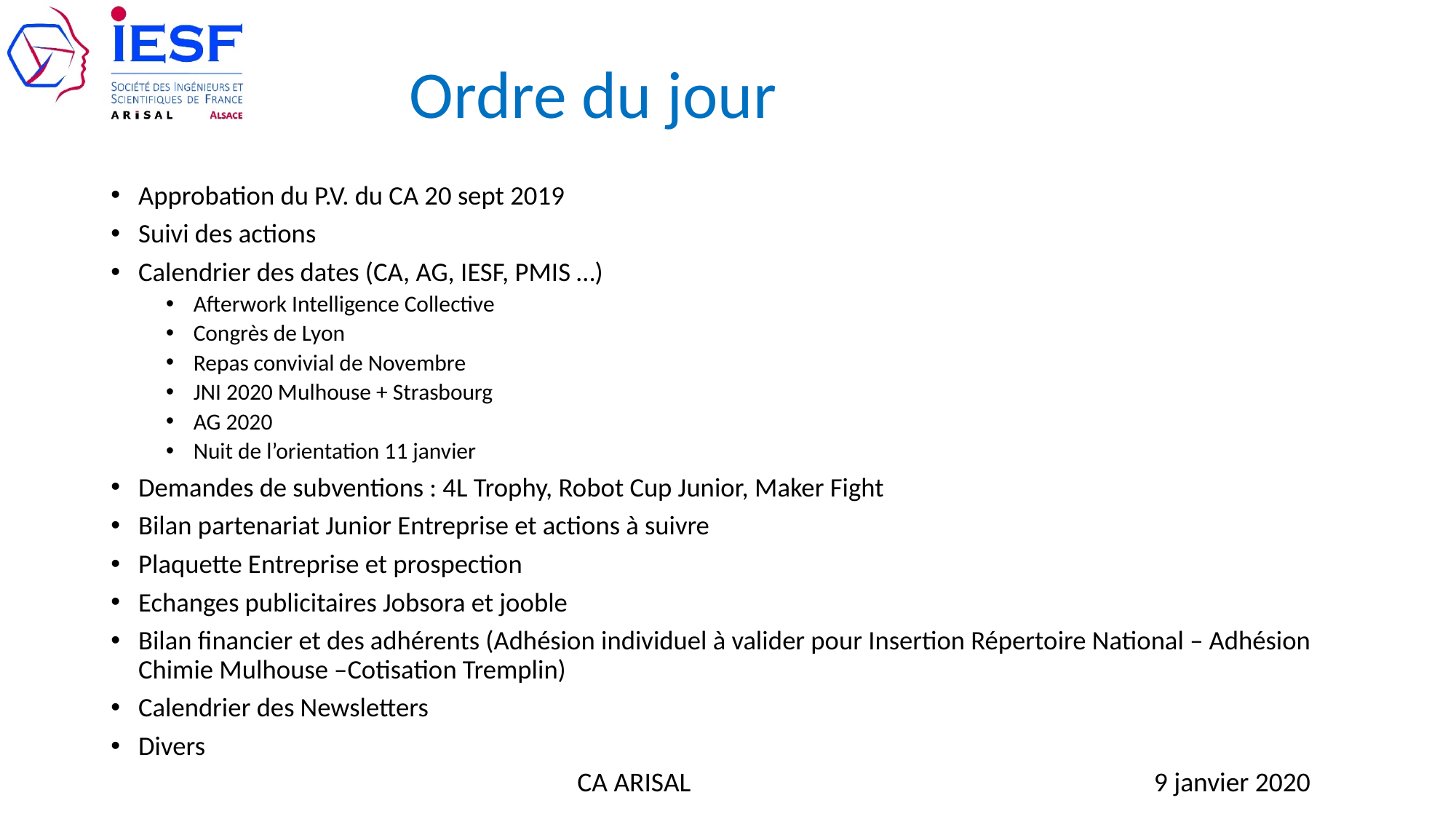

# Ordre du jour
Approbation du P.V. du CA 20 sept 2019
Suivi des actions
Calendrier des dates (CA, AG, IESF, PMIS …)
Afterwork Intelligence Collective
Congrès de Lyon
Repas convivial de Novembre
JNI 2020 Mulhouse + Strasbourg
AG 2020
Nuit de l’orientation 11 janvier
Demandes de subventions : 4L Trophy, Robot Cup Junior, Maker Fight
Bilan partenariat Junior Entreprise et actions à suivre
Plaquette Entreprise et prospection
Echanges publicitaires Jobsora et jooble
Bilan financier et des adhérents (Adhésion individuel à valider pour Insertion Répertoire National – Adhésion Chimie Mulhouse –Cotisation Tremplin)
Calendrier des Newsletters
Divers